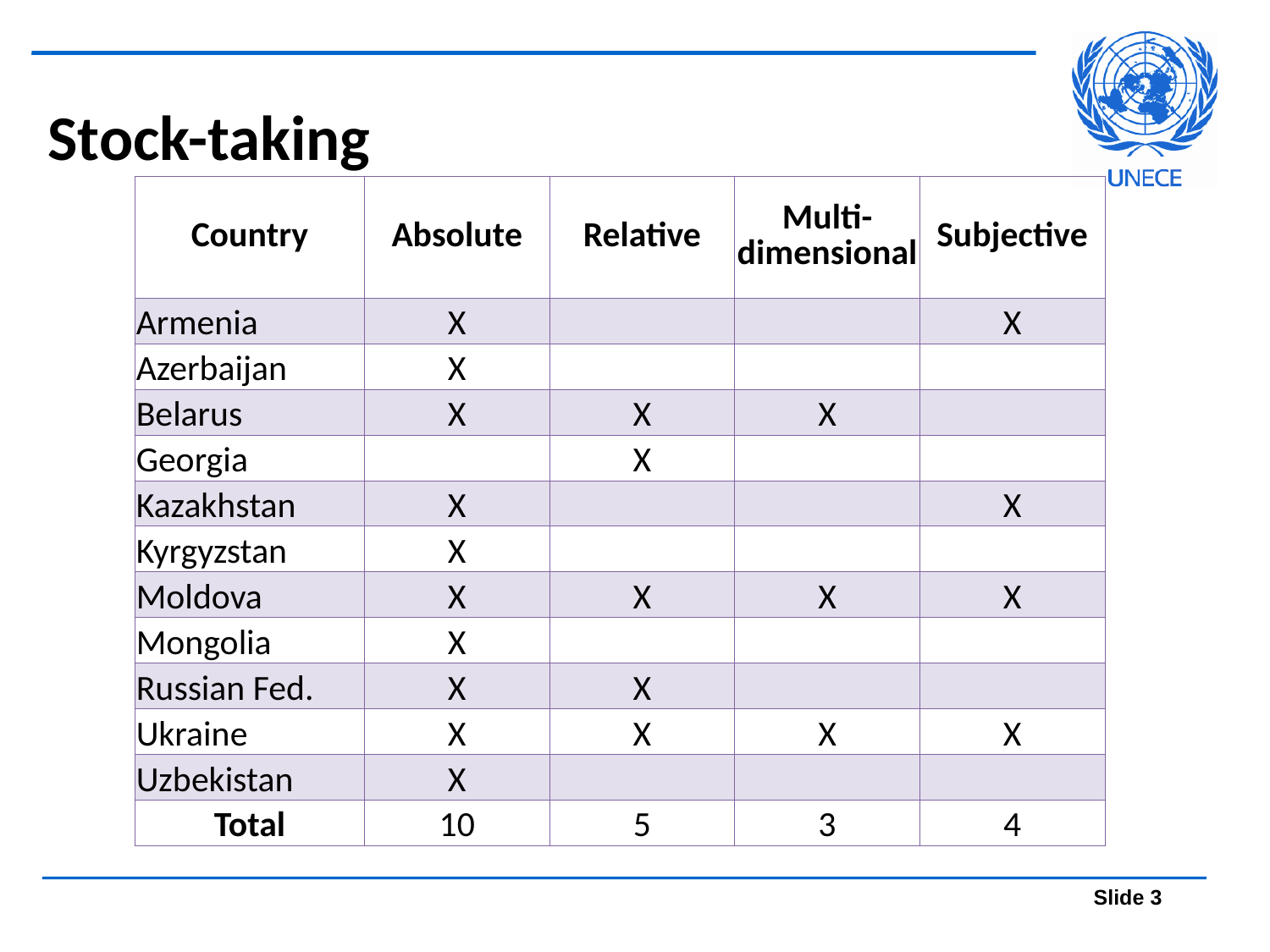

# Stock-taking
| Country | Absolute | Relative | Multi-dimensional | Subjective |
| --- | --- | --- | --- | --- |
| Armenia | X |  |  | X |
| Azerbaijan | X |  |  |  |
| Belarus | X | X | X |  |
| Georgia |  | X |  |  |
| Kazakhstan | X |  |  | X |
| Kyrgyzstan | X |  |  |  |
| Moldova | X | X | X | X |
| Mongolia | X |  |  |  |
| Russian Fed. | X | X |  |  |
| Ukraine | X | X | X | X |
| Uzbekistan | X |  |  |  |
| Total | 10 | 5 | 3 | 4 |